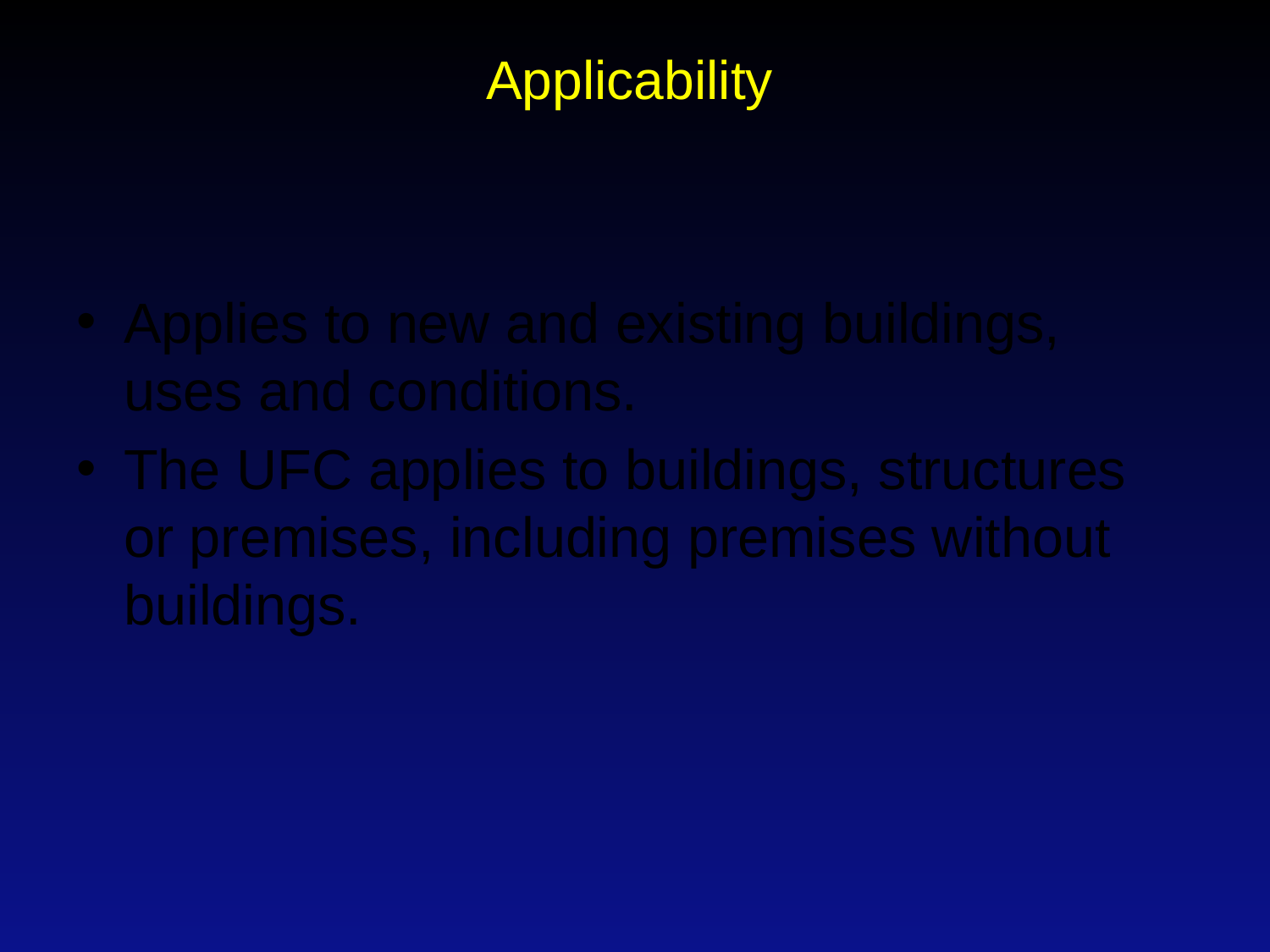

# Applicability
Applies to new and existing buildings, uses and conditions.
The UFC applies to buildings, structures or premises, including premises without buildings.